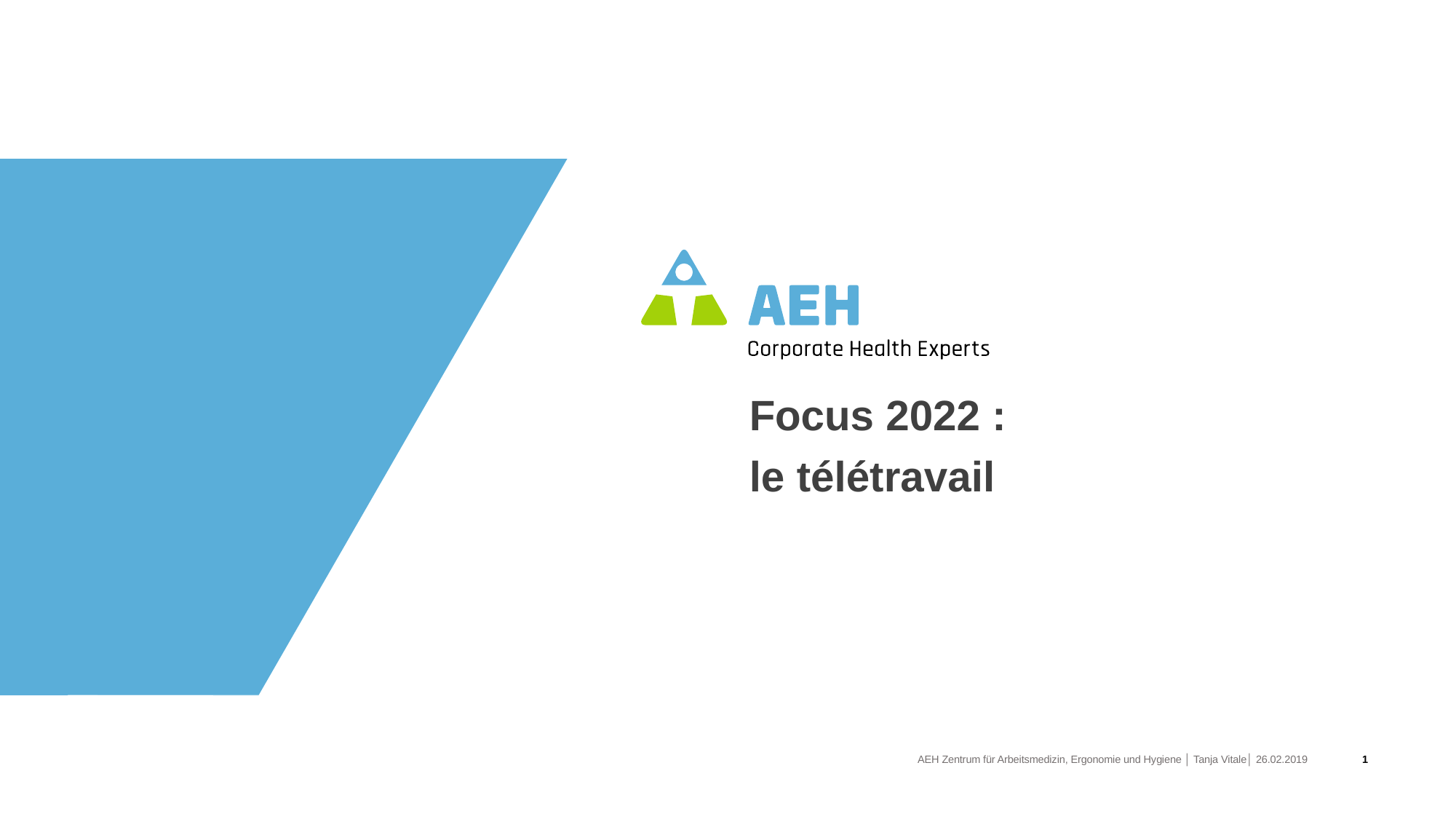

Focus 2022 :
le télétravail
AEH Zentrum für Arbeitsmedizin, Ergonomie und Hygiene │ Tanja Vitale│ 26.02.2019